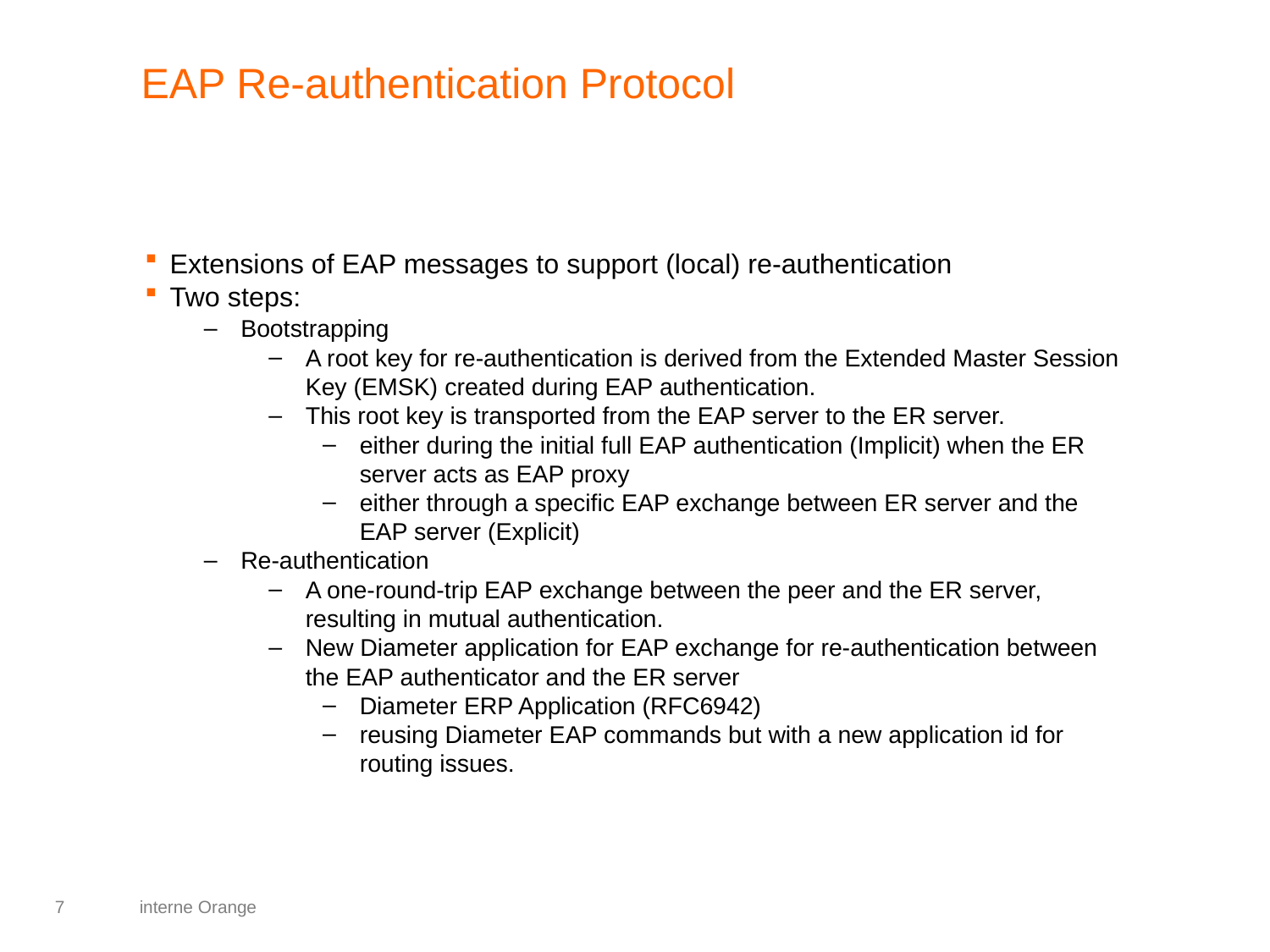

# EAP Re-authentication Protocol
Extensions of EAP messages to support (local) re-authentication
Two steps:
Bootstrapping
A root key for re-authentication is derived from the Extended Master Session Key (EMSK) created during EAP authentication.
This root key is transported from the EAP server to the ER server.
either during the initial full EAP authentication (Implicit) when the ER server acts as EAP proxy
either through a specific EAP exchange between ER server and the EAP server (Explicit)
Re-authentication
A one-round-trip EAP exchange between the peer and the ER server, resulting in mutual authentication.
New Diameter application for EAP exchange for re-authentication between the EAP authenticator and the ER server
Diameter ERP Application (RFC6942)
reusing Diameter EAP commands but with a new application id for routing issues.